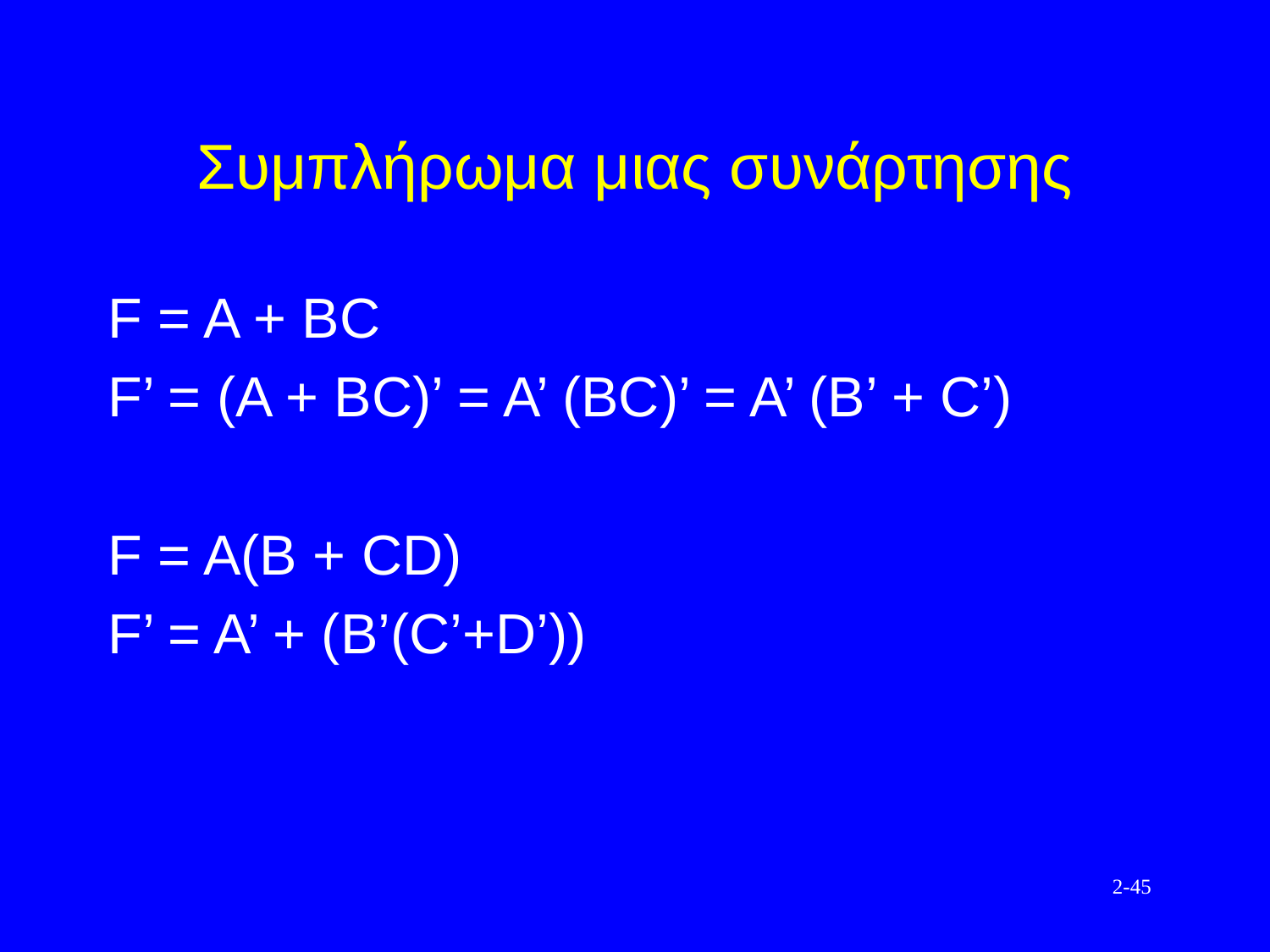

# Συμπλήρωμα μιας συνάρτησης
F = A + BC
F’ = (A + BC)’ = A’ (BC)’ = A’ (B’ + C’)

F = A(B + CD)
F’ = A’ + (B’(C’+D’))